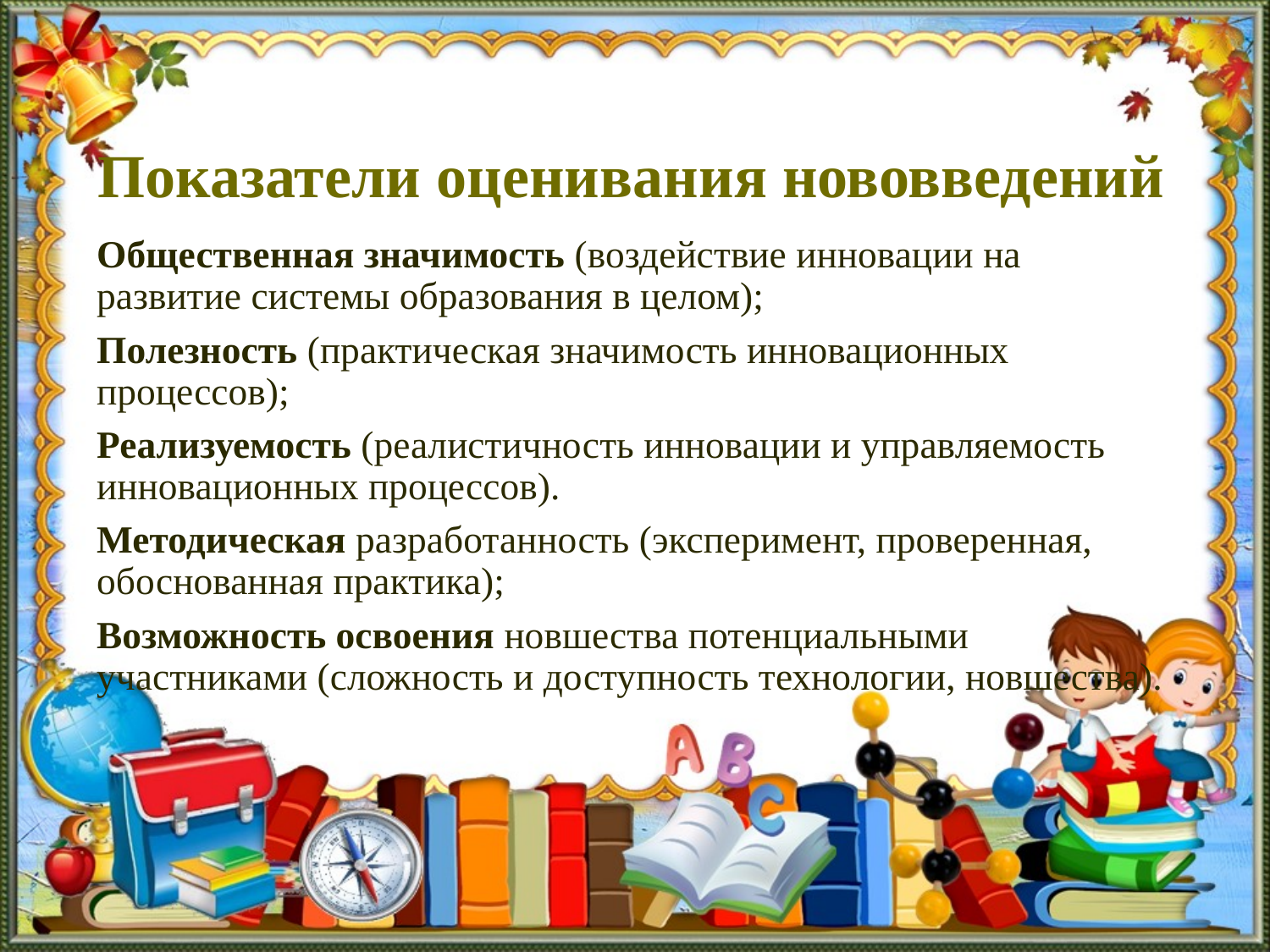

# Показатели оценивания нововведений
Общественная значимость (воздействие инновации на развитие системы образования в целом);
Полезность (практическая значимость инновационных процессов);
Реализуемость (реалистичность инновации и управляемость инновационных процессов).
Методическая разработанность (эксперимент, проверенная, обоснованная практика);
Возможность освоения новшества потенциальными участниками (сложность и доступность технологии, новшества).